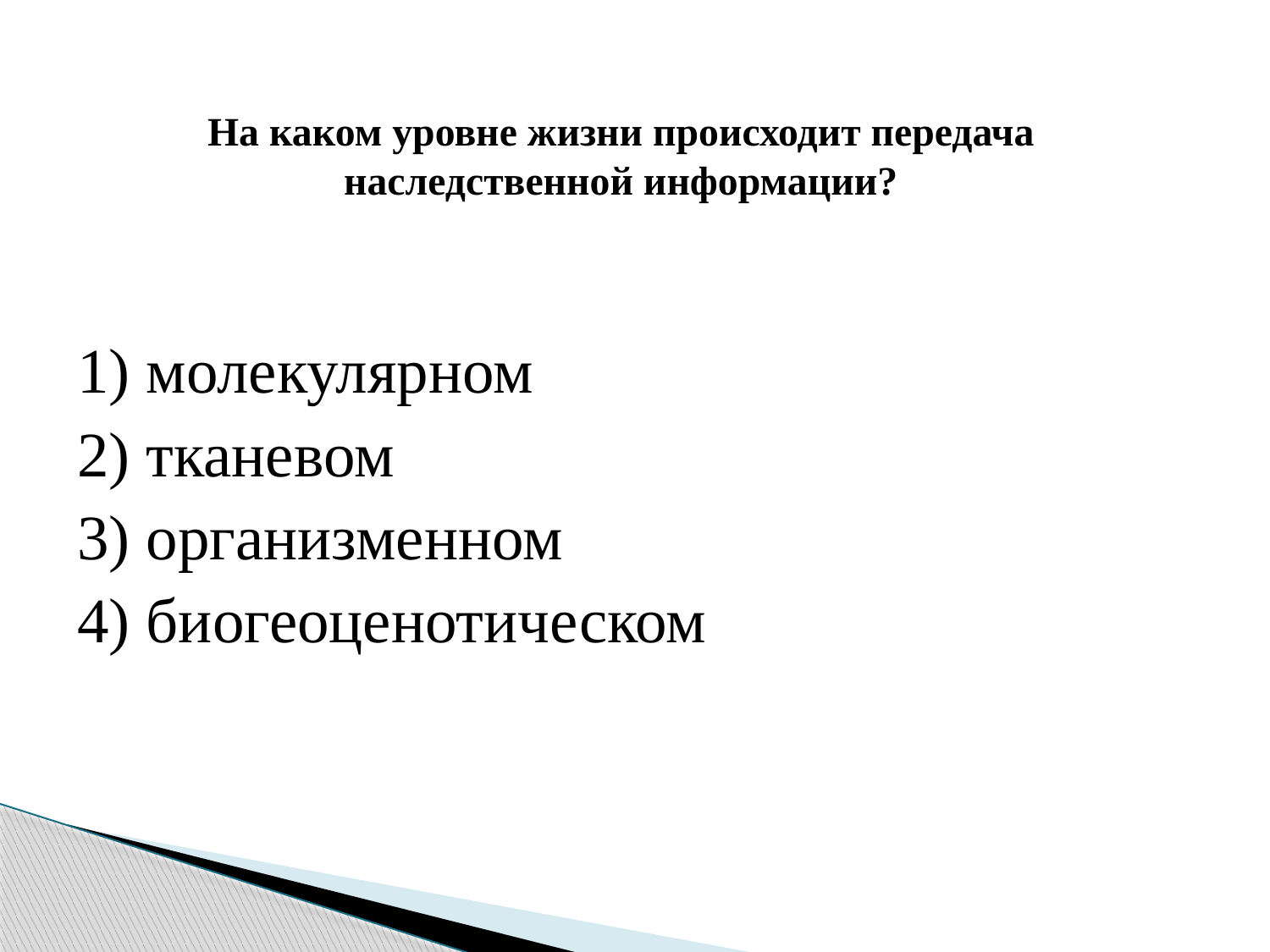

# На каком уровне жизни происходит передача наследственной информации?
1) молекулярном
2) тканевом
3) организменном
4) биогеоценотическом